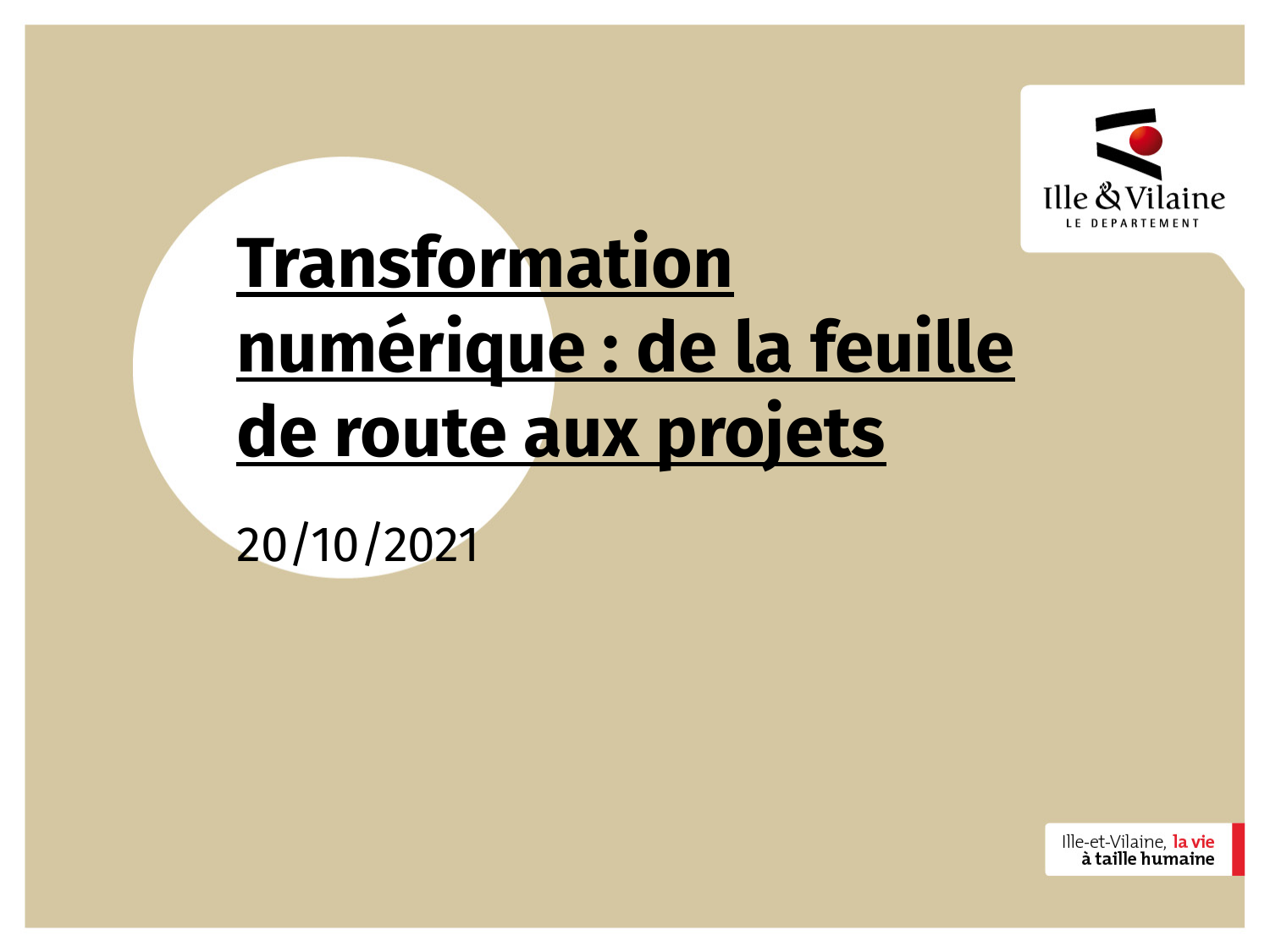

# Transformation numérique : de la feuille de route aux projets
20/10/2021